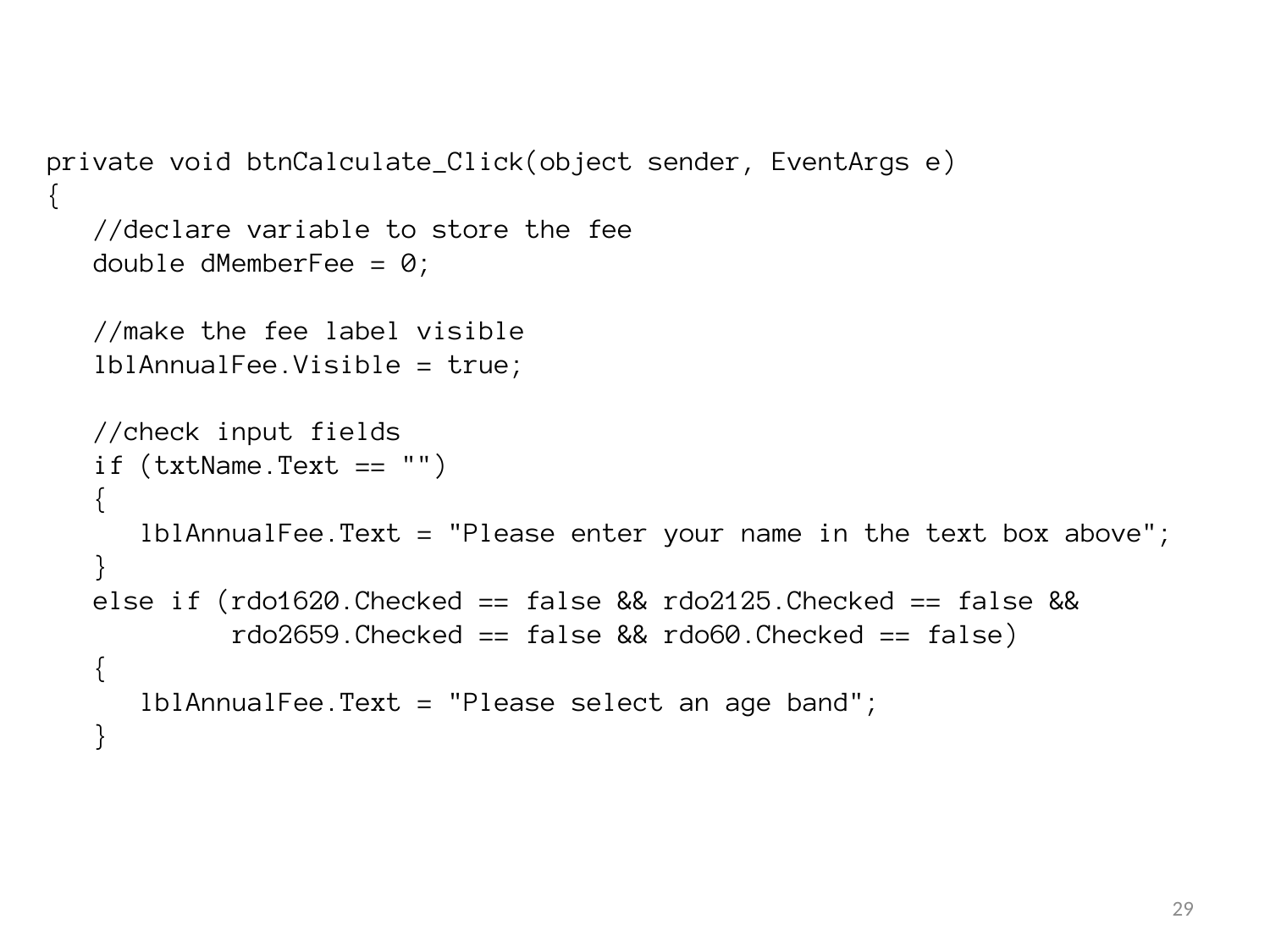

private void btnCalculate_Click(object sender, EventArgs e)
{
   //declare variable to store the fee
   double dMemberFee = 0;

   //make the fee label visible
   lblAnnualFee.Visible = true;

   //check input fields
   if (txtName.Text == "")
   {
      lblAnnualFee.Text = "Please enter your name in the text box above";
   }
   else if (rdo1620.Checked == false && rdo2125.Checked == false &&
            rdo2659.Checked == false && rdo60.Checked == false)
   {
      lblAnnualFee.Text = "Please select an age band";
   }

29